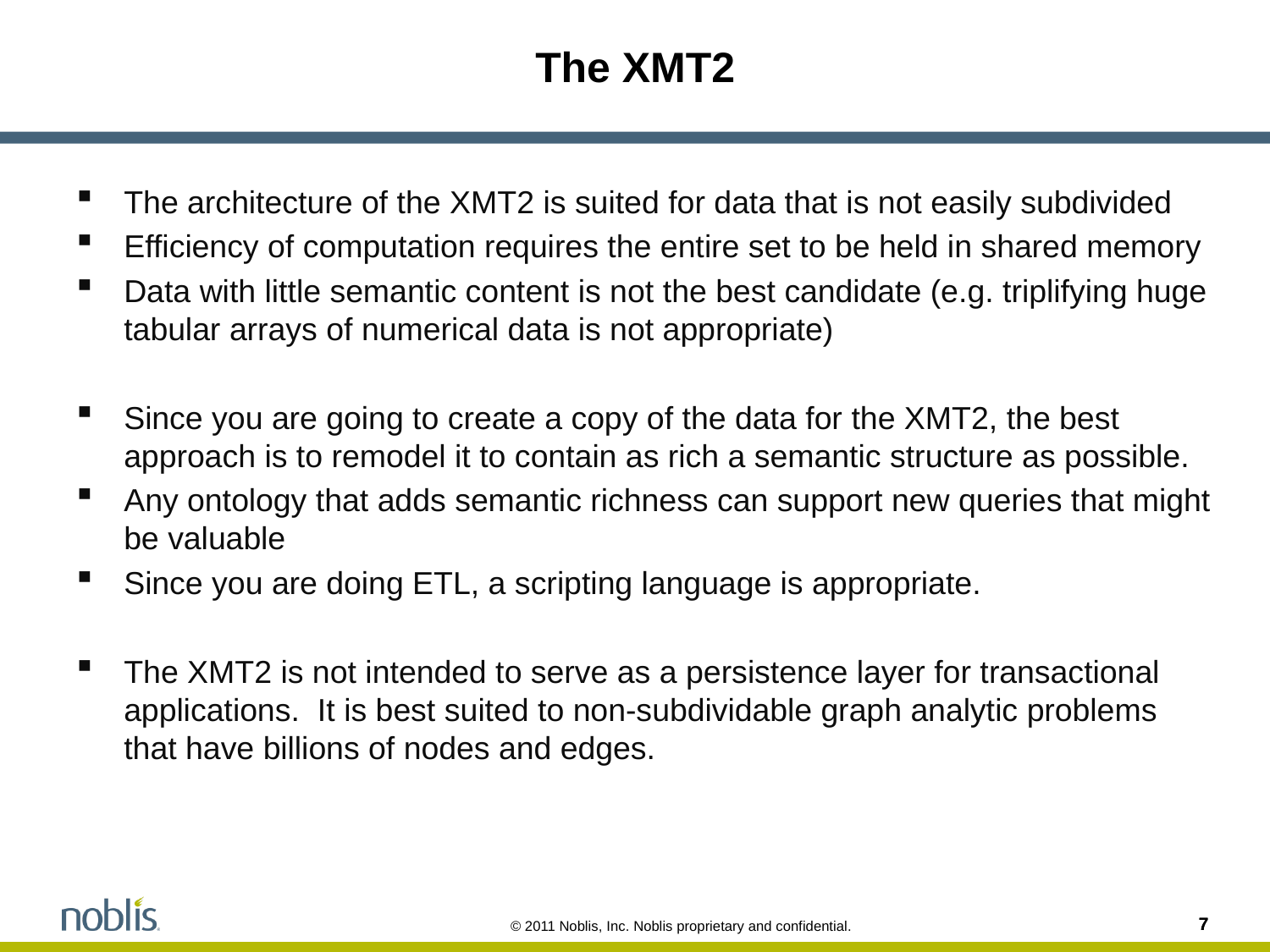

# The XMT2
The architecture of the XMT2 is suited for data that is not easily subdivided
Efficiency of computation requires the entire set to be held in shared memory
Data with little semantic content is not the best candidate (e.g. triplifying huge tabular arrays of numerical data is not appropriate)

Since you are going to create a copy of the data for the XMT2, the best approach is to remodel it to contain as rich a semantic structure as possible.
Any ontology that adds semantic richness can support new queries that might be valuable
Since you are doing ETL, a scripting language is appropriate.

The XMT2 is not intended to serve as a persistence layer for transactional applications.  It is best suited to non-subdividable graph analytic problems that have billions of nodes and edges.